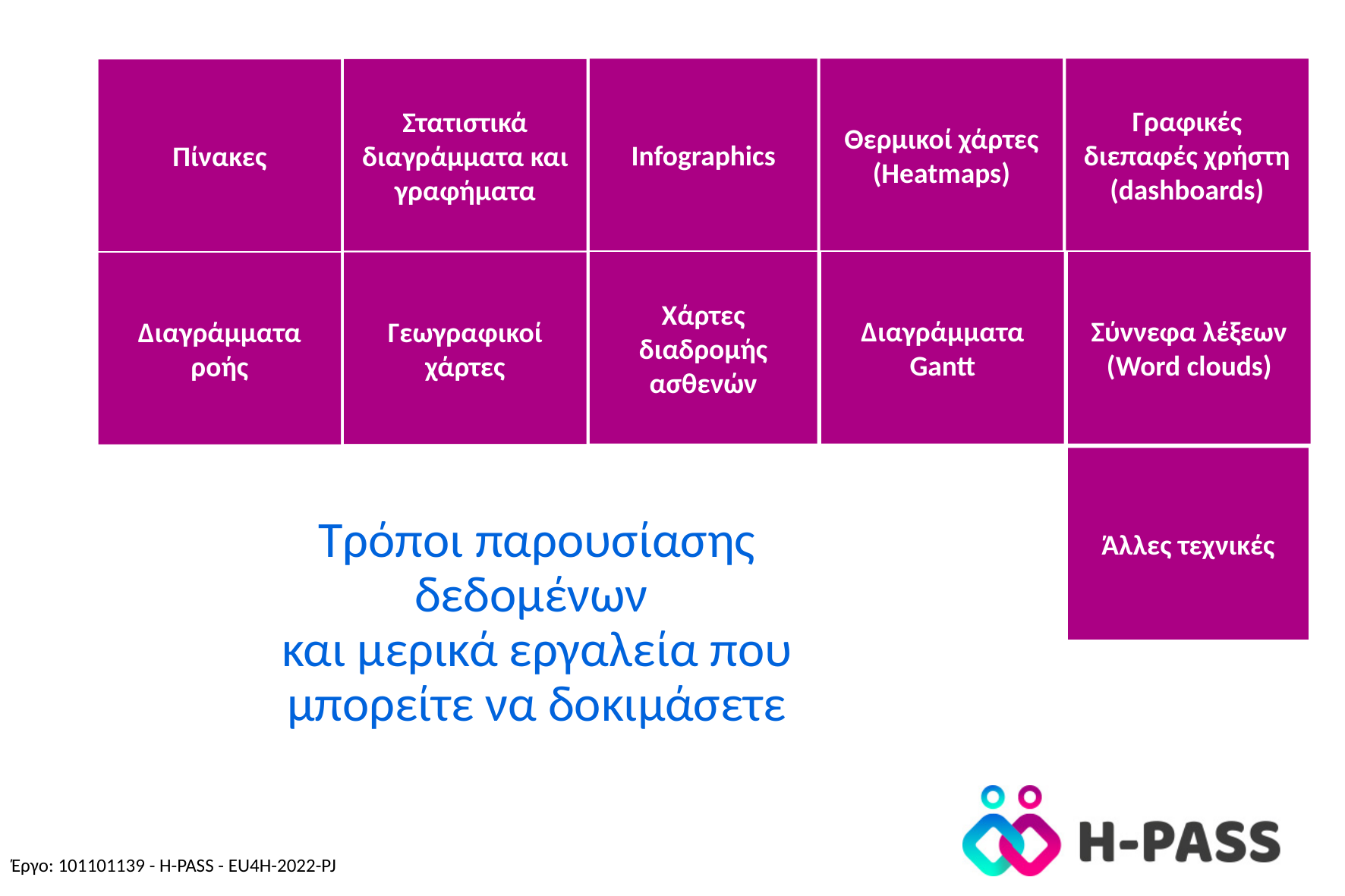

Θερμικοί χάρτες (Heatmaps)
Γραφικές διεπαφές χρήστη (dashboards)
Infographics
Στατιστικά διαγράμματα και γραφήματα
Πίνακες
Χάρτες διαδρομής ασθενών
Διαγράμματα Gantt

Σύννεφα λέξεων (Word clouds)

Γεωγραφικοί χάρτες
Διαγράμματα ροής
Άλλες τεχνικές
Τρόποι παρουσίασης δεδομένων
και μερικά εργαλεία που μπορείτε να δοκιμάσετε
Έργο: 101101139 - H-PASS - EU4H-2022-PJ